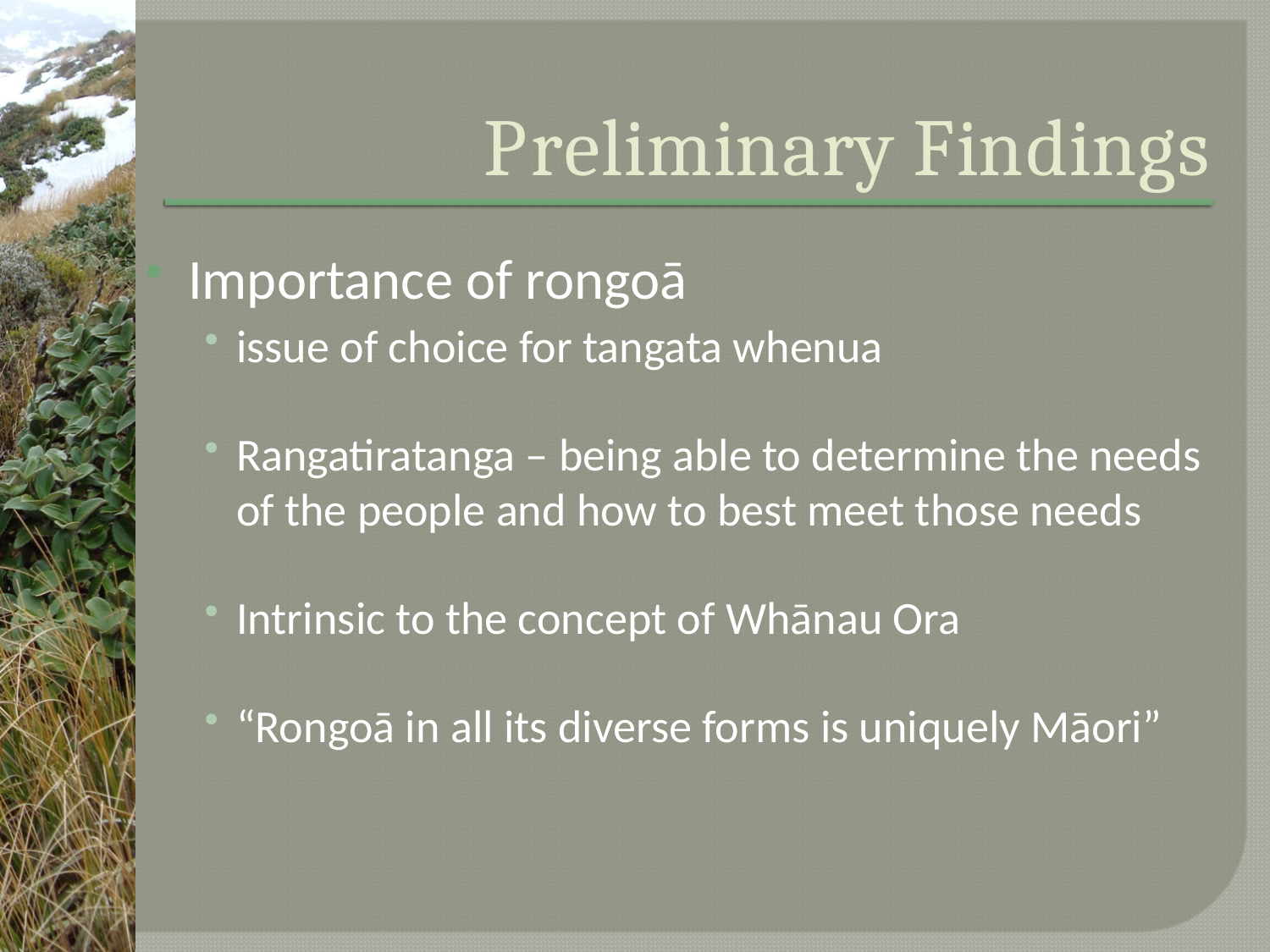

# Preliminary Findings
Importance of rongoā
issue of choice for tangata whenua

Rangatiratanga – being able to determine the needs  of the people and how to best meet those needs

Intrinsic to the concept of Whānau Ora

“Rongoā in all its diverse forms is uniquely Māori”